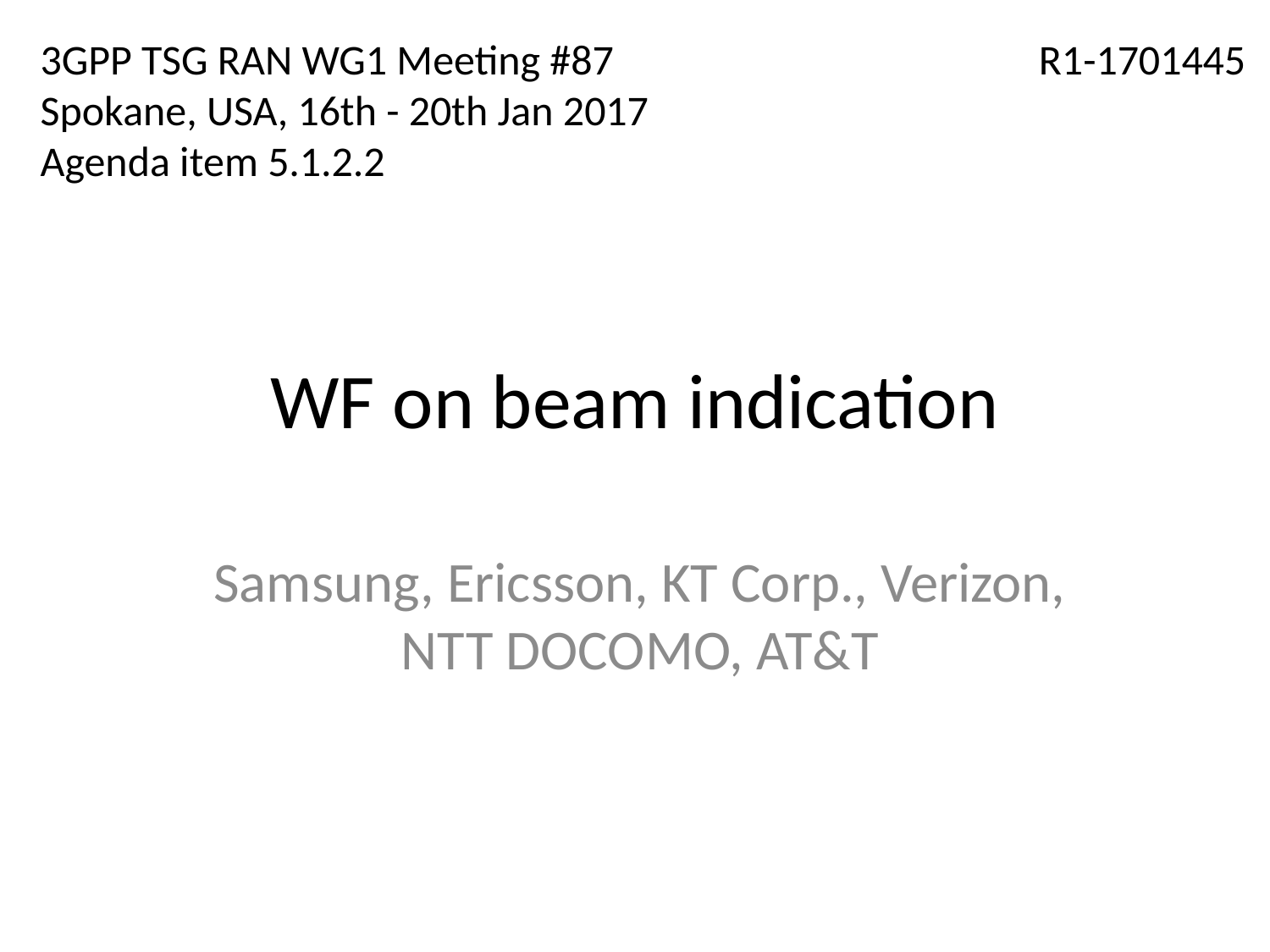

3GPP TSG RAN WG1 Meeting #87
Spokane, USA, 16th - 20th Jan 2017
Agenda item 5.1.2.2
R1-1701445
# WF on beam indication
Samsung, Ericsson, KT Corp., Verizon, NTT DOCOMO, AT&T